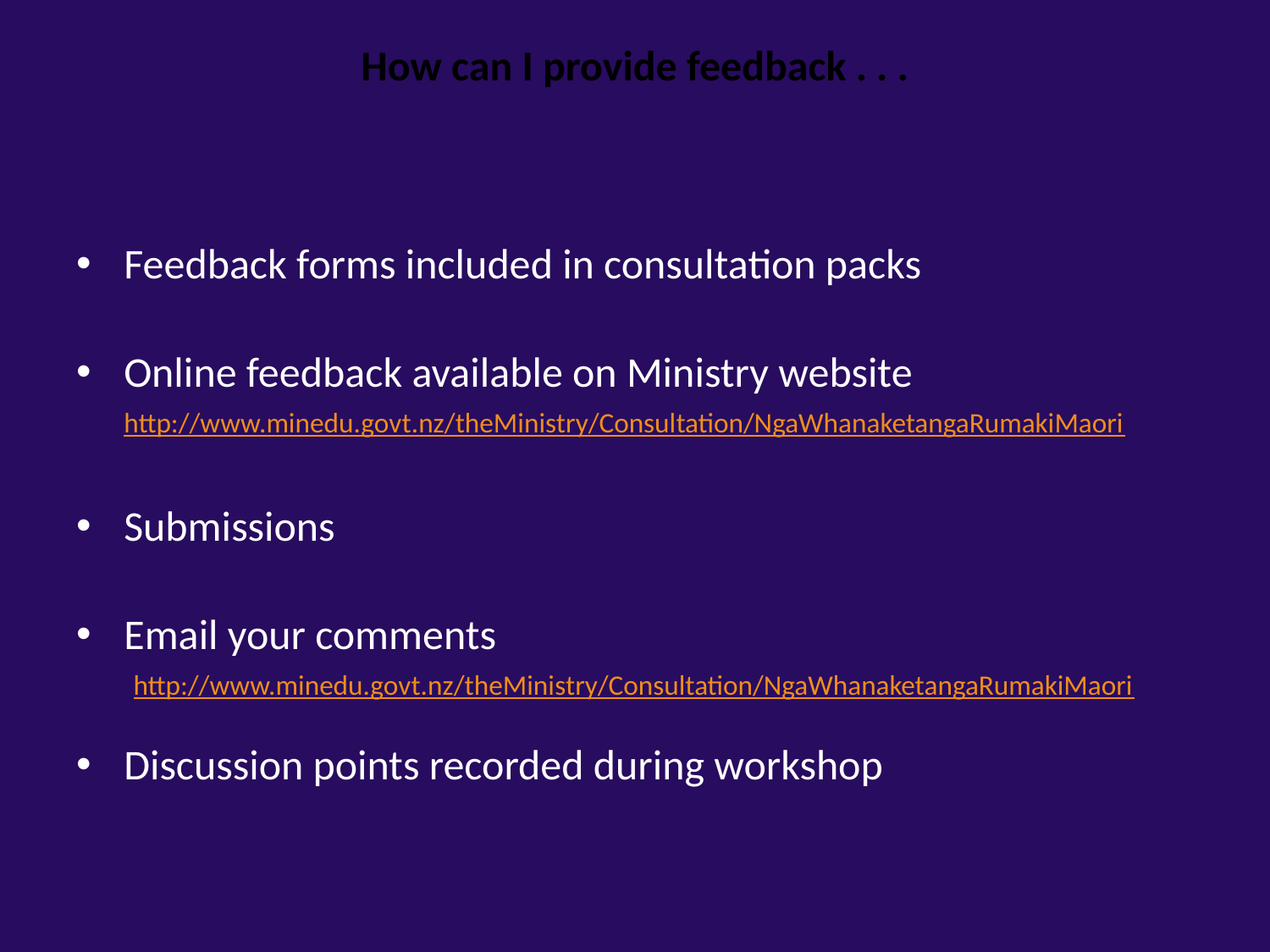

# How can I provide feedback . . .
Feedback forms included in consultation packs

Online feedback available on Ministry website
	http://www.minedu.govt.nz/theMinistry/Consultation/NgaWhanaketangaRumakiMaori

Submissions

Email your comments
	 http://www.minedu.govt.nz/theMinistry/Consultation/NgaWhanaketangaRumakiMaori

Discussion points recorded during workshop